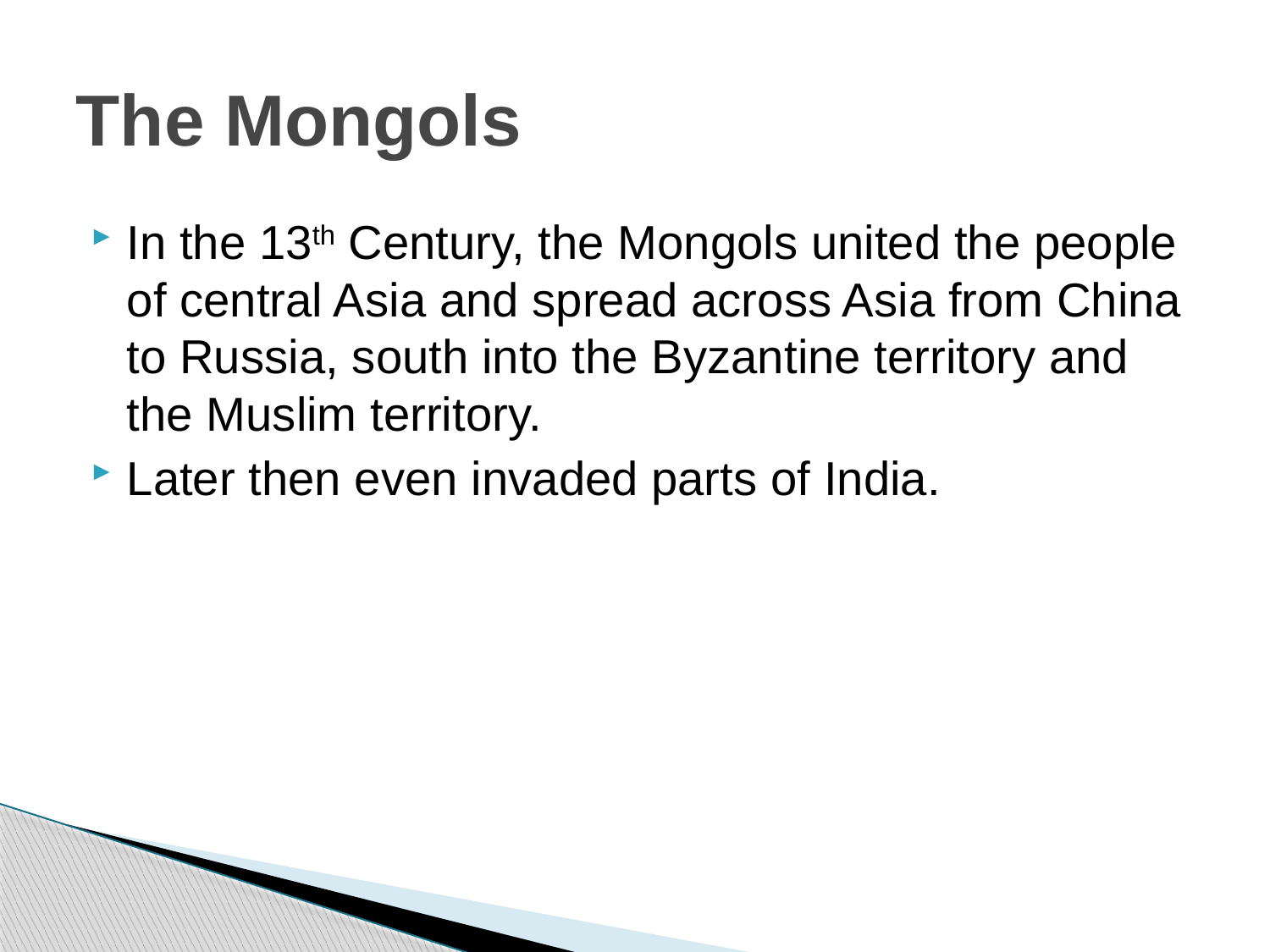

# The Mongols
In the 13th Century, the Mongols united the people of central Asia and spread across Asia from China to Russia, south into the Byzantine territory and the Muslim territory.
Later then even invaded parts of India.